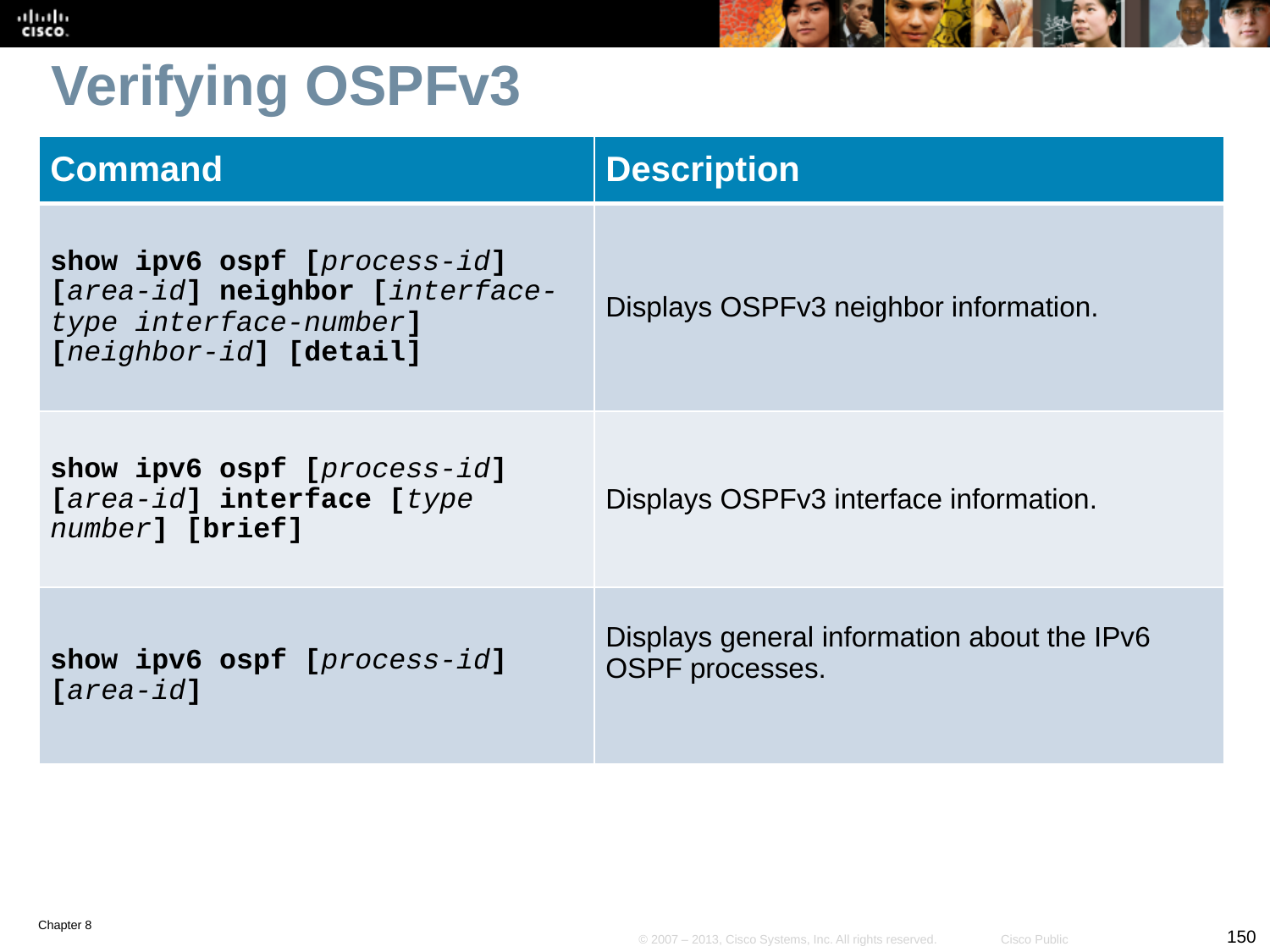

# Verifying OSPFv3
| Command | Description |
| --- | --- |
| show ipv6 ospf [process-id] [area-id] neighbor [interface-type interface-number] [neighbor-id] [detail] | Displays OSPFv3 neighbor information. |
| show ipv6 ospf [process-id] [area-id] interface [type number] [brief] | Displays OSPFv3 interface information. |
| show ipv6 ospf [process-id] [area-id] | Displays general information about the IPv6 OSPF processes. |